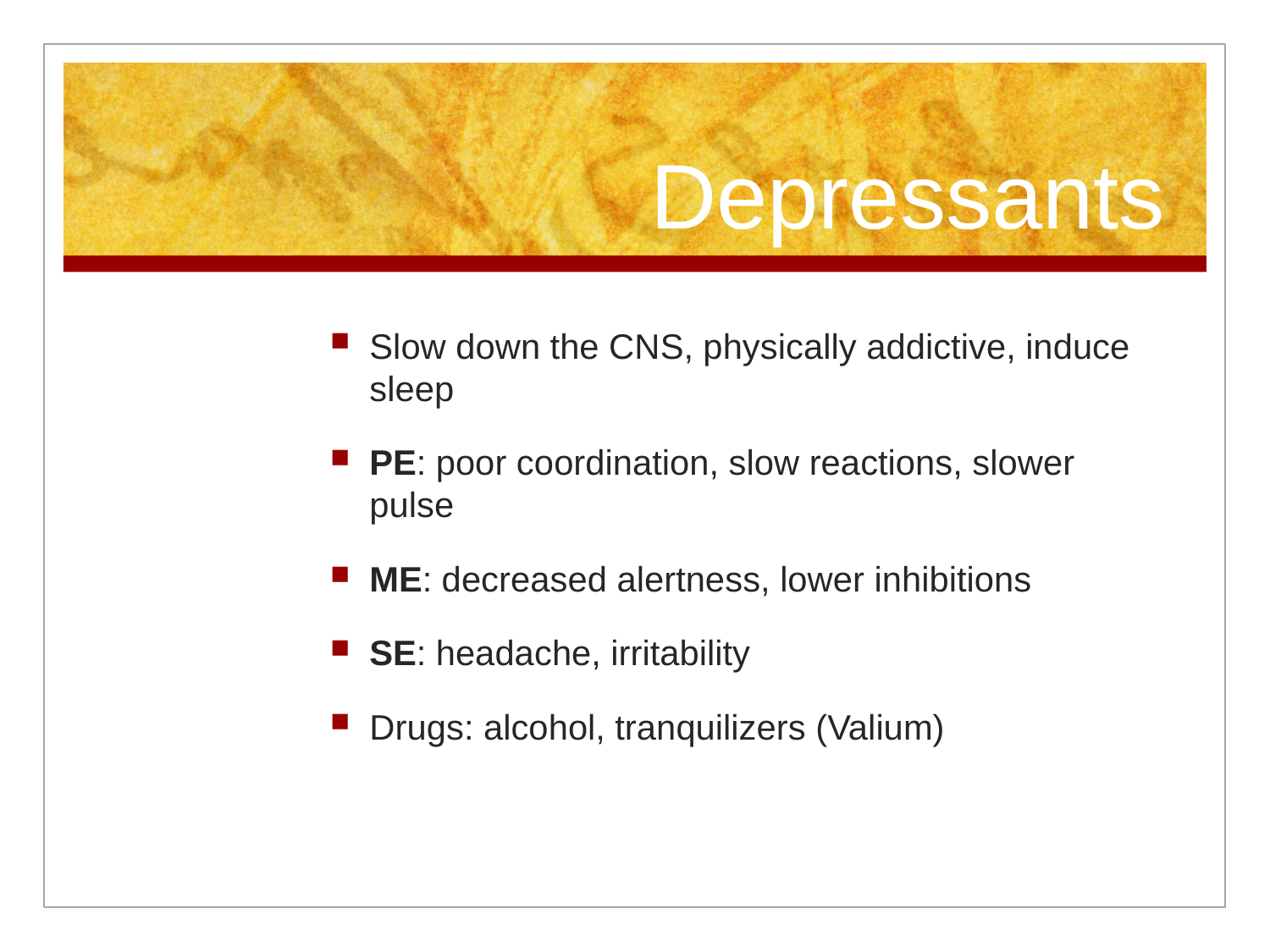

# Depressants
Slow down the CNS, physically addictive, induce sleep
PE: poor coordination, slow reactions, slower pulse
ME: decreased alertness, lower inhibitions
SE: headache, irritability
Drugs: alcohol, tranquilizers (Valium)